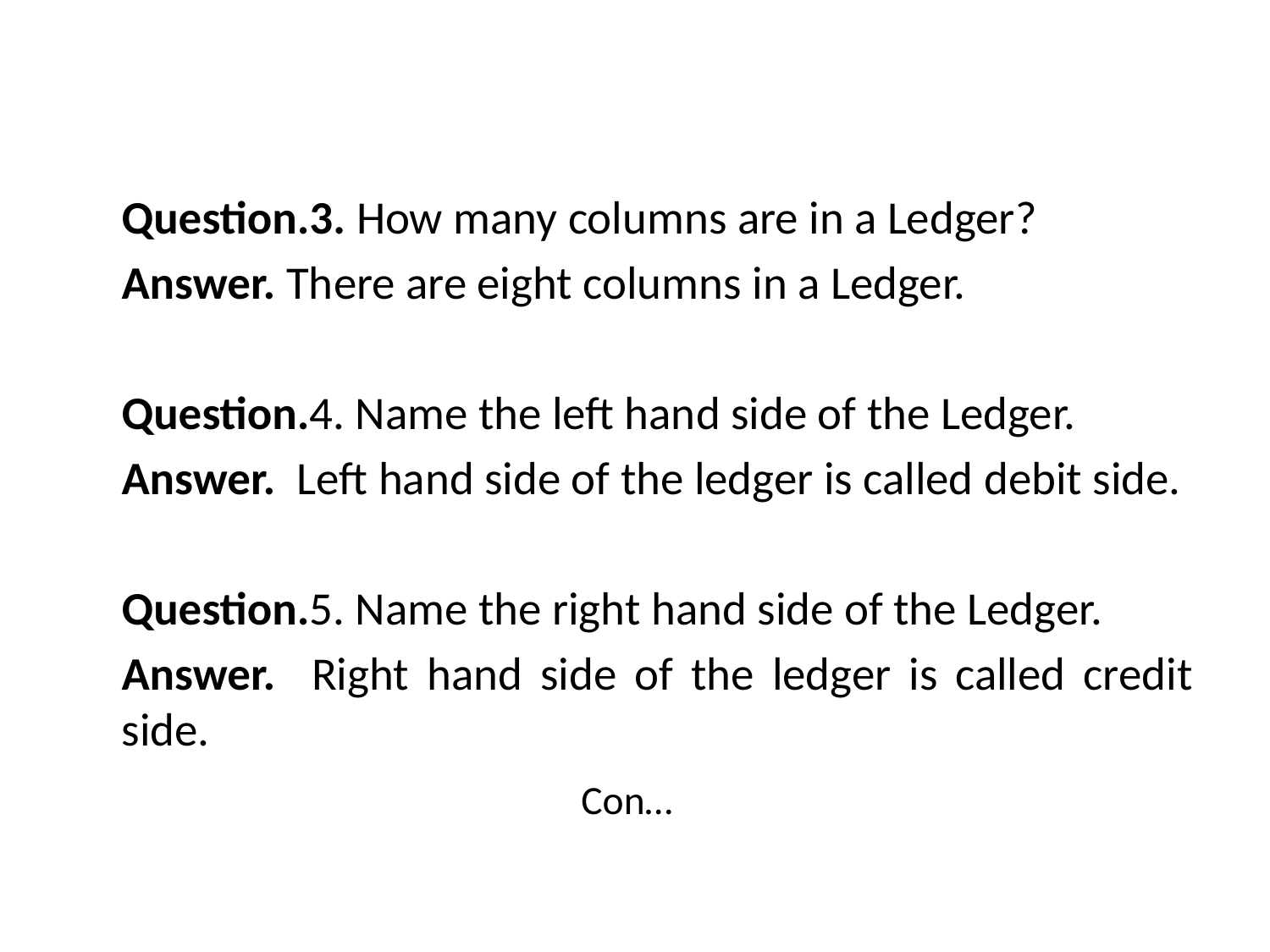

Question.3. How many columns are in a Ledger?
	Answer. There are eight columns in a Ledger.

	Question.4. Name the left hand side of the Ledger.
	Answer.  Left hand side of the ledger is called debit side.

	Question.5. Name the right hand side of the Ledger.
	Answer.  Right hand side of the ledger is called credit side.
								        						                               Con…